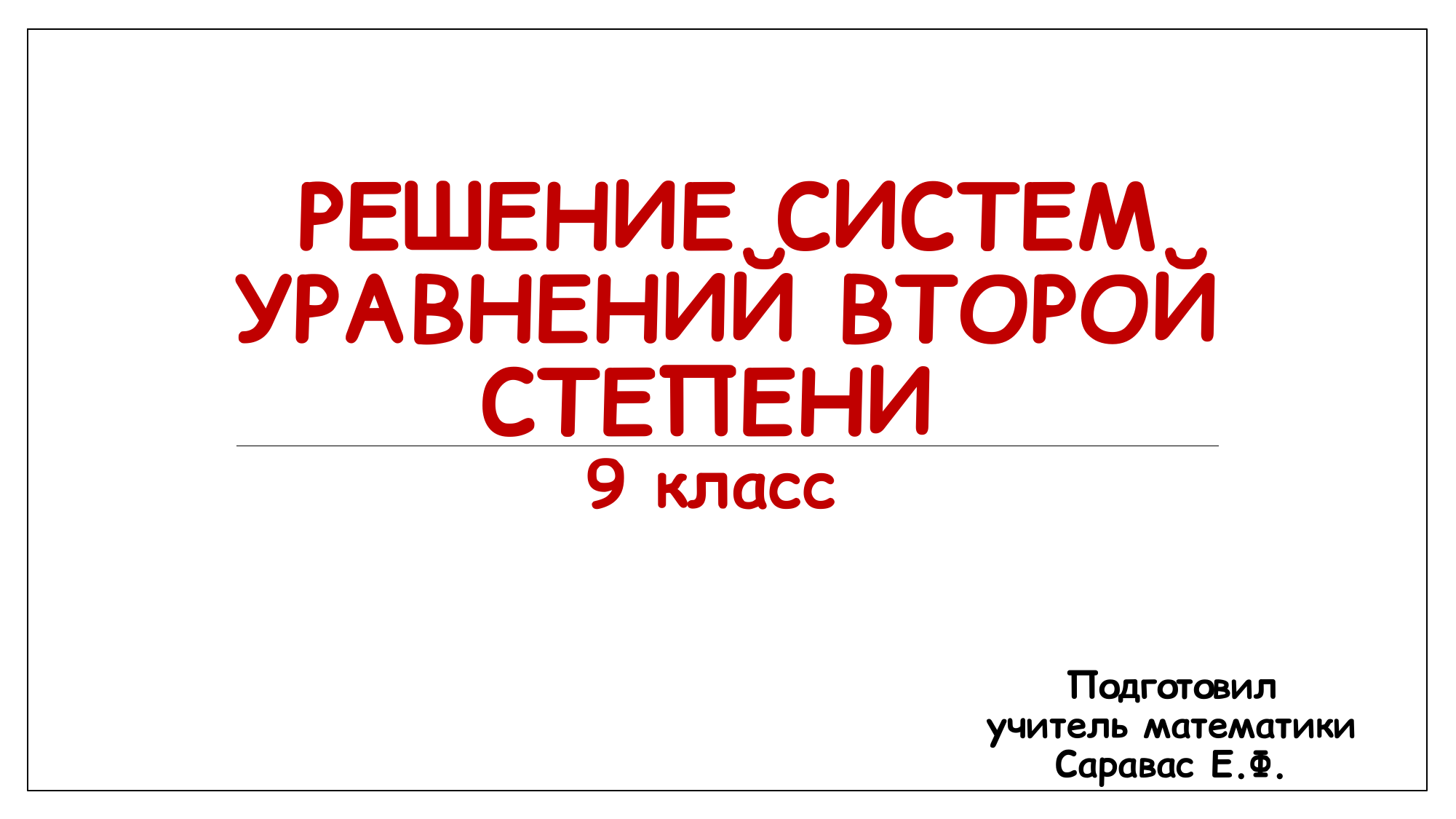

# Решение систем уравнений второй степени
9 класс
Подготовил
учитель математики
Саравас Е.Ф.